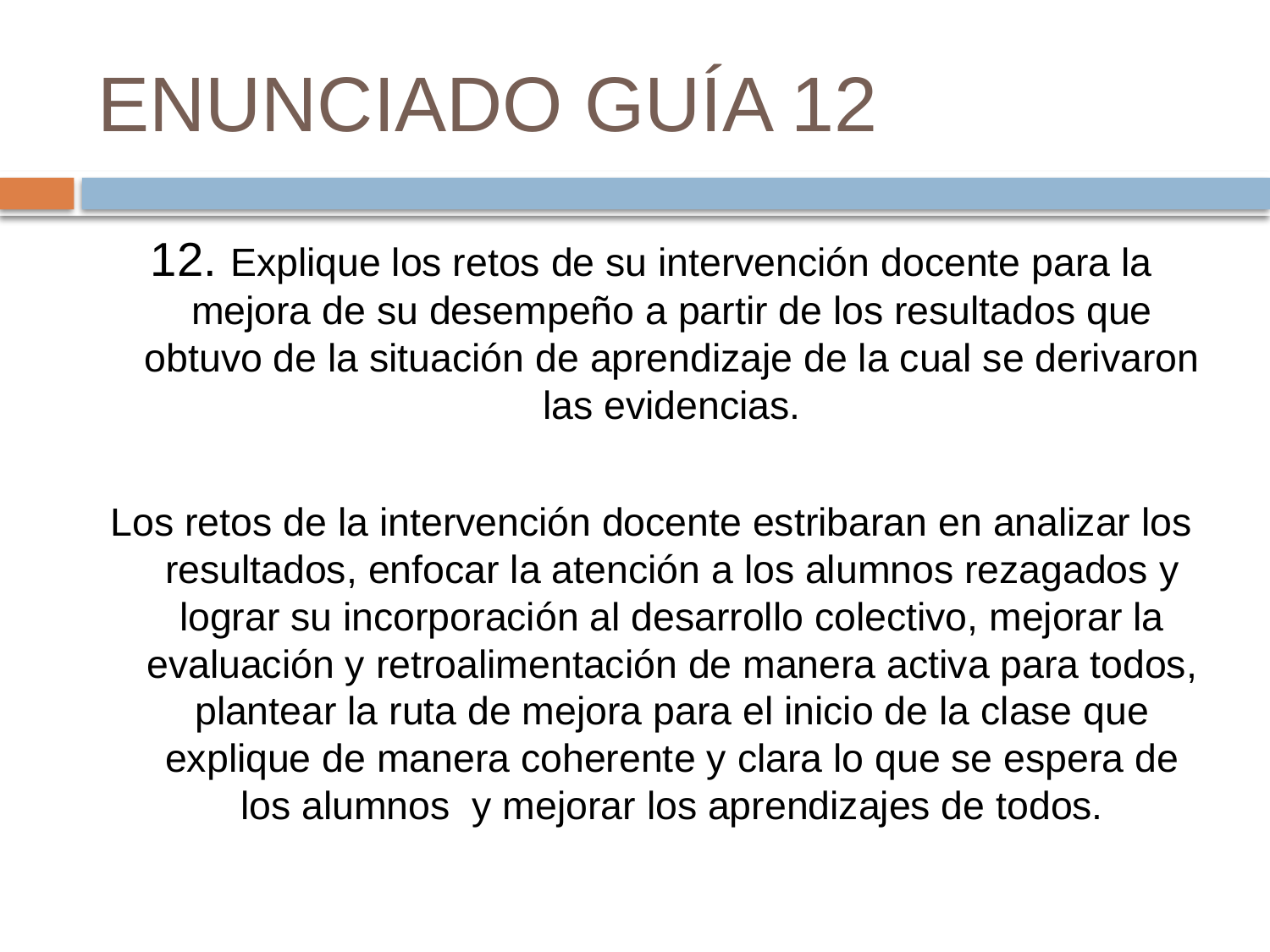

# ENUNCIADO GUÍA 12
12. Explique los retos de su intervención docente para la mejora de su desempeño a partir de los resultados que obtuvo de la situación de aprendizaje de la cual se derivaron las evidencias.

Los retos de la intervención docente estribaran en analizar los resultados, enfocar la atención a los alumnos rezagados y lograr su incorporación al desarrollo colectivo, mejorar la evaluación y retroalimentación de manera activa para todos, plantear la ruta de mejora para el inicio de la clase que explique de manera coherente y clara lo que se espera de los alumnos  y mejorar los aprendizajes de todos.